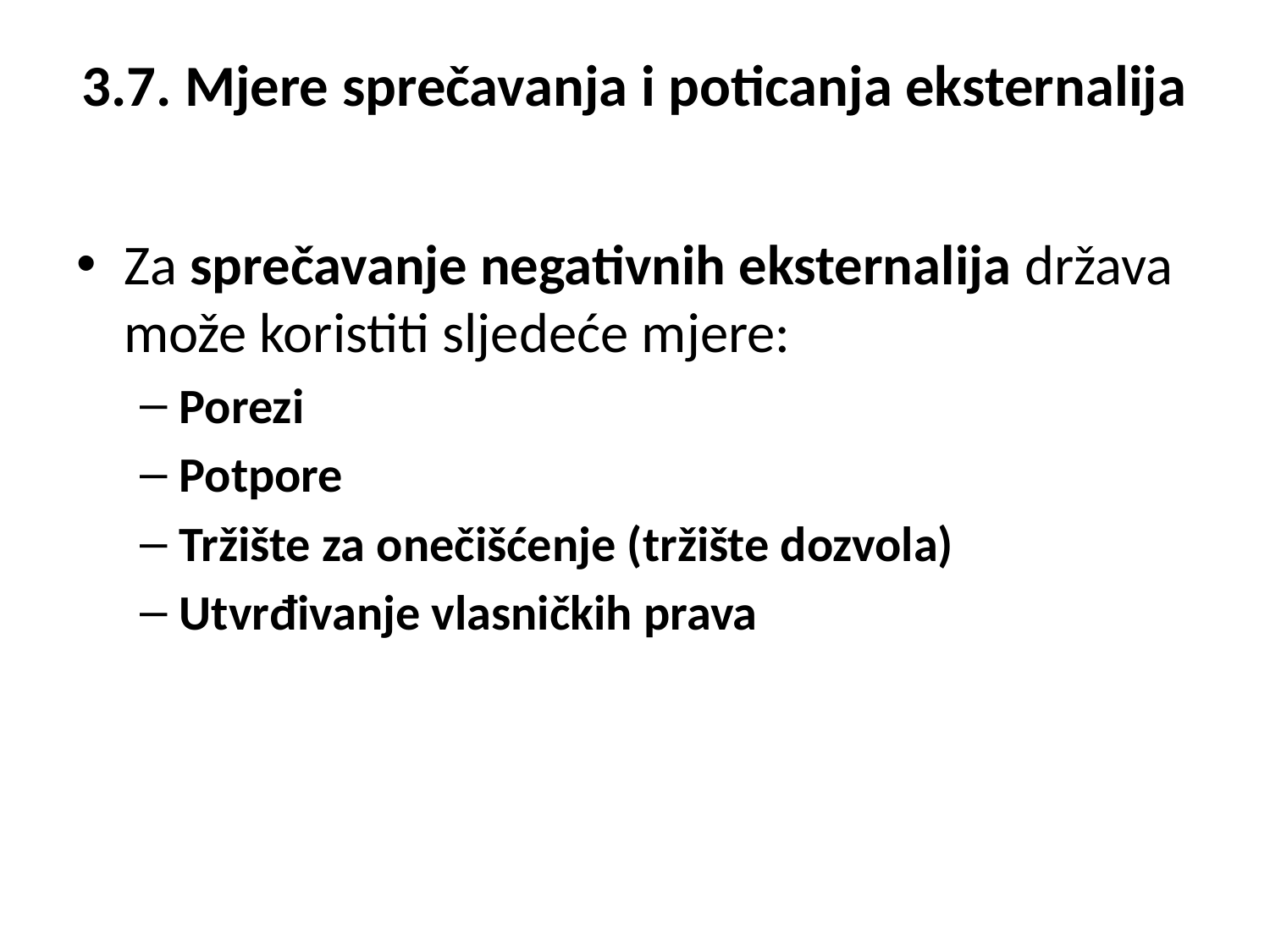

# 3.7. Mjere sprečavanja i poticanja eksternalija
Za sprečavanje negativnih eksternalija država može koristiti sljedeće mjere:
Porezi
Potpore
Tržište za onečišćenje (tržište dozvola)
Utvrđivanje vlasničkih prava